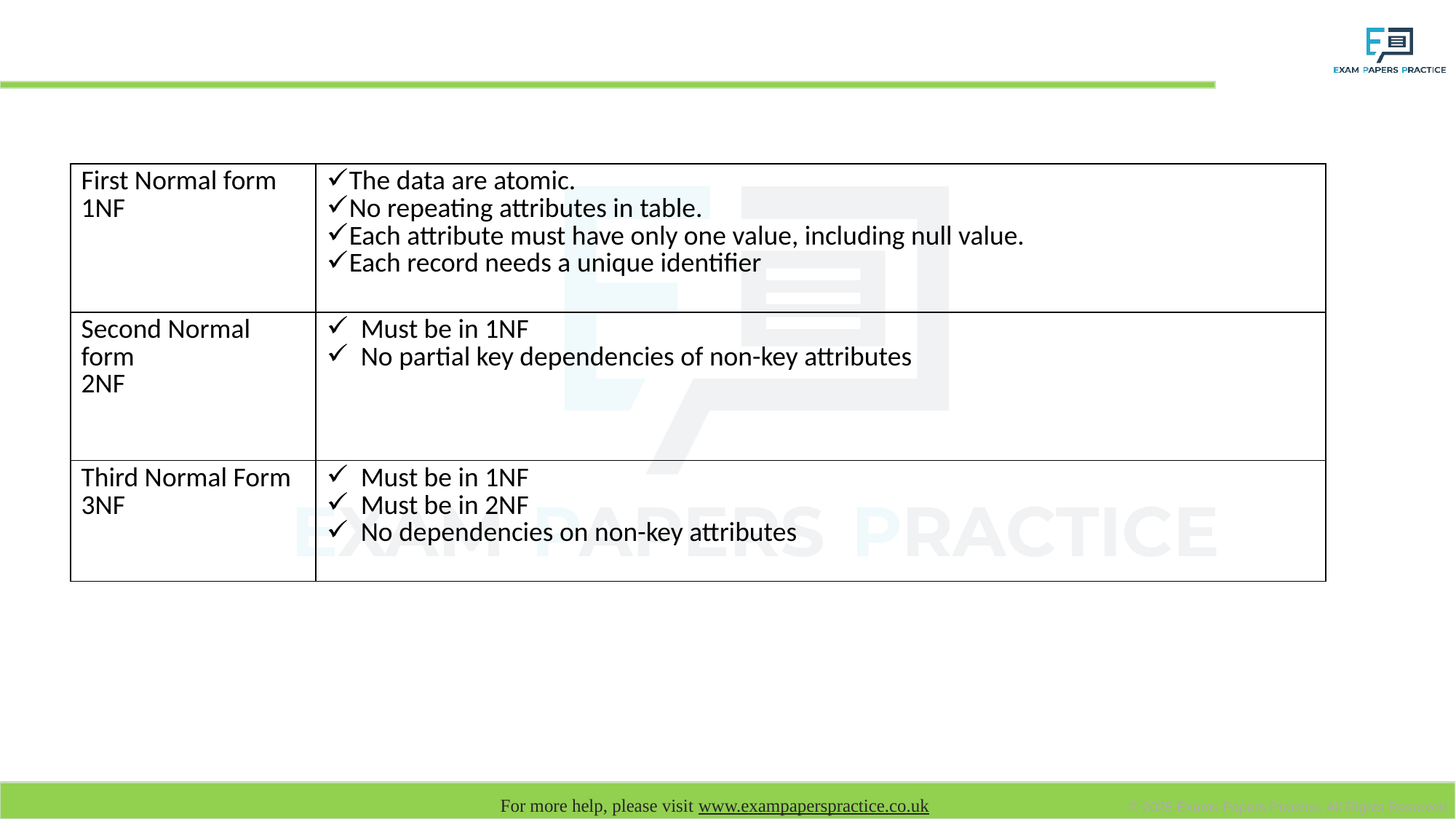

# Plenary
| First Normal form 1NF | The data are atomic. No repeating attributes in table. Each attribute must have only one value, including null value. Each record needs a unique identifier |
| --- | --- |
| Second Normal form 2NF | Must be in 1NF No partial key dependencies of non-key attributes |
| Third Normal Form 3NF | Must be in 1NF Must be in 2NF No dependencies on non-key attributes |